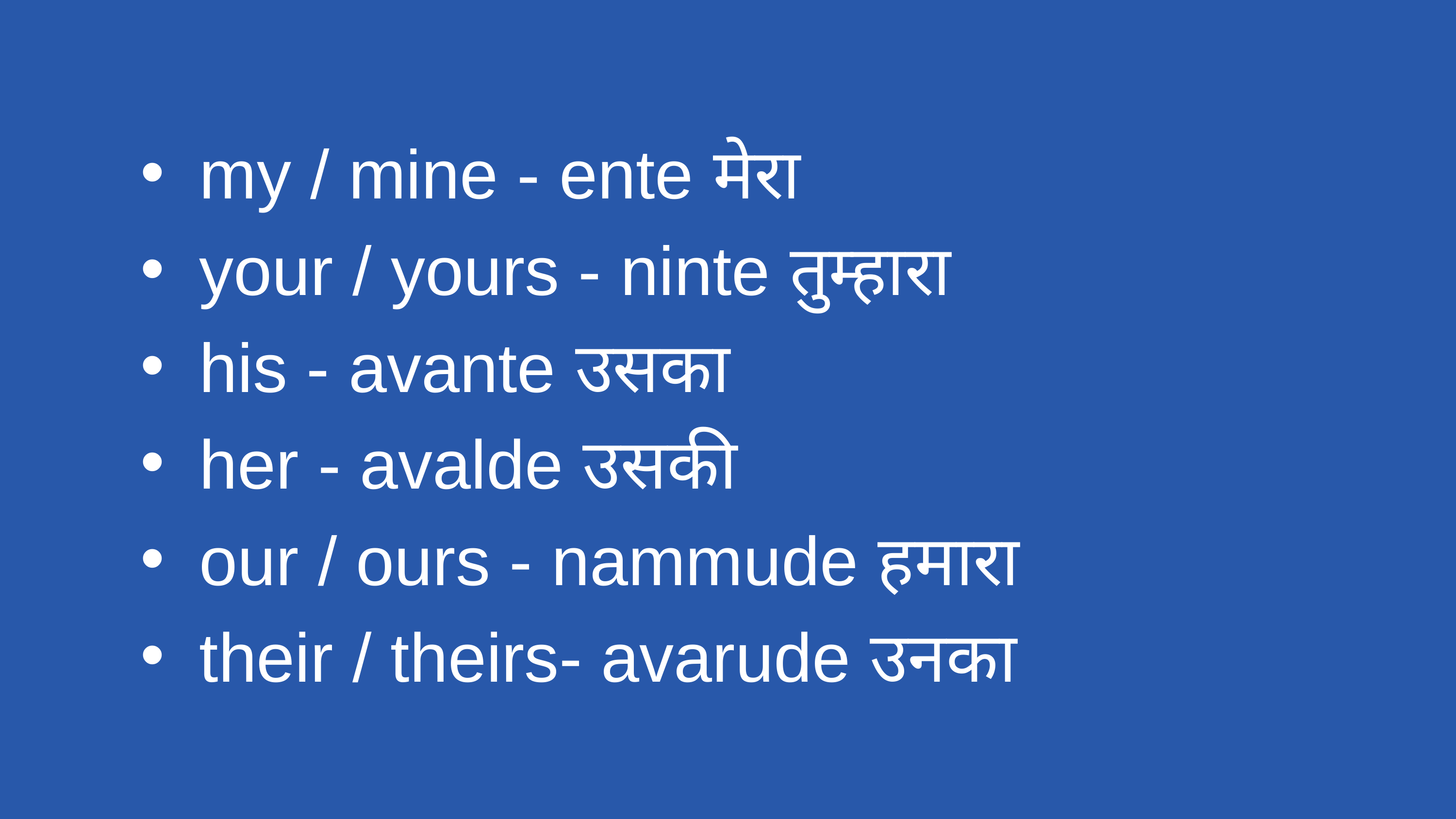

my / mine - ente मेरा
your / yours - ninte तुम्हारा
his - avante उसका
her - avalde उसकी
our / ours - nammude हमारा
their / theirs- avarude उनका